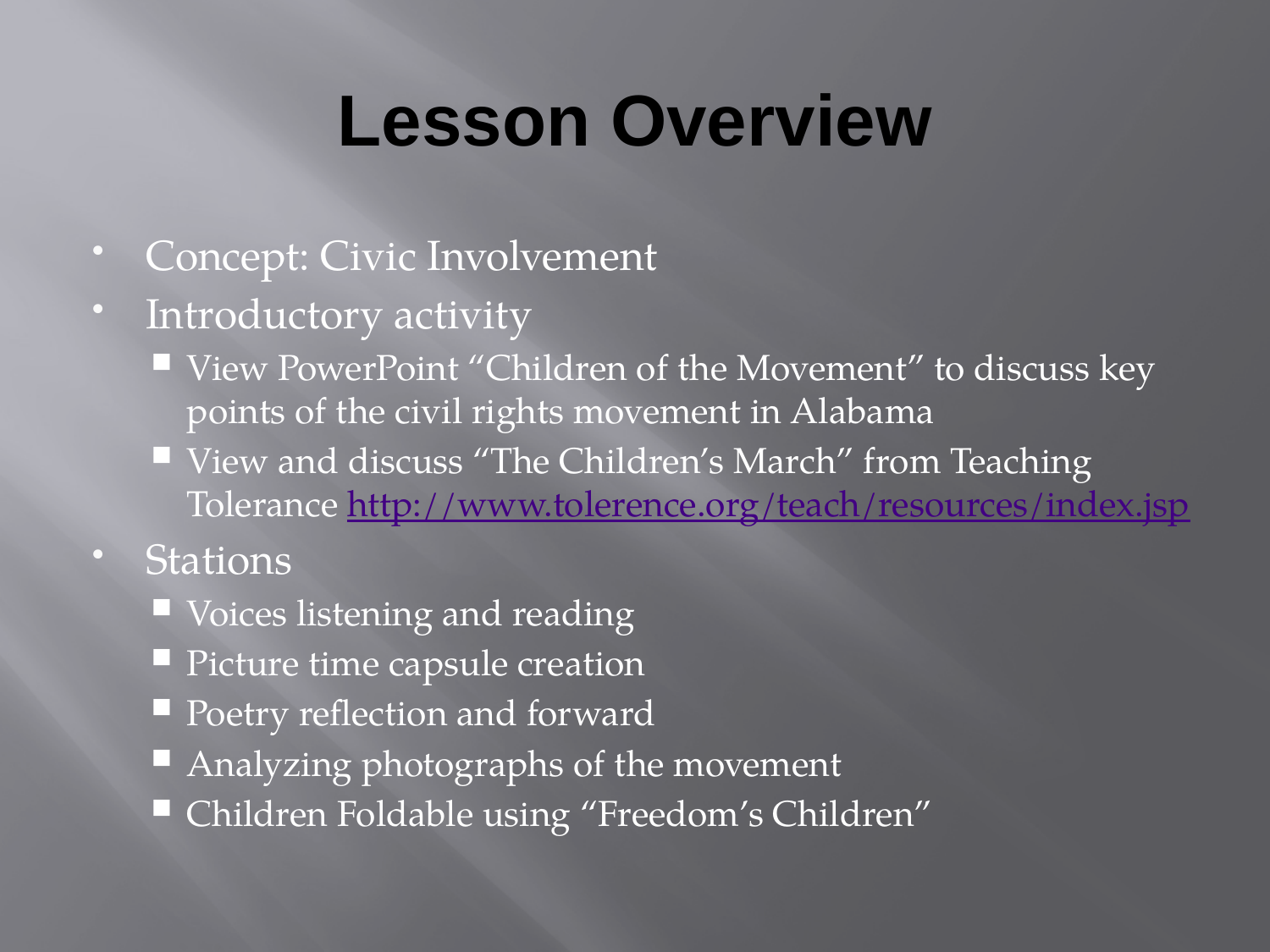

# Lesson Overview
Concept: Civic Involvement
Introductory activity
View PowerPoint “Children of the Movement” to discuss key points of the civil rights movement in Alabama
View and discuss “The Children’s March” from Teaching Tolerance http://www.tolerence.org/teach/resources/index.jsp
Stations
Voices listening and reading
Picture time capsule creation
Poetry reflection and forward
Analyzing photographs of the movement
Children Foldable using “Freedom’s Children”